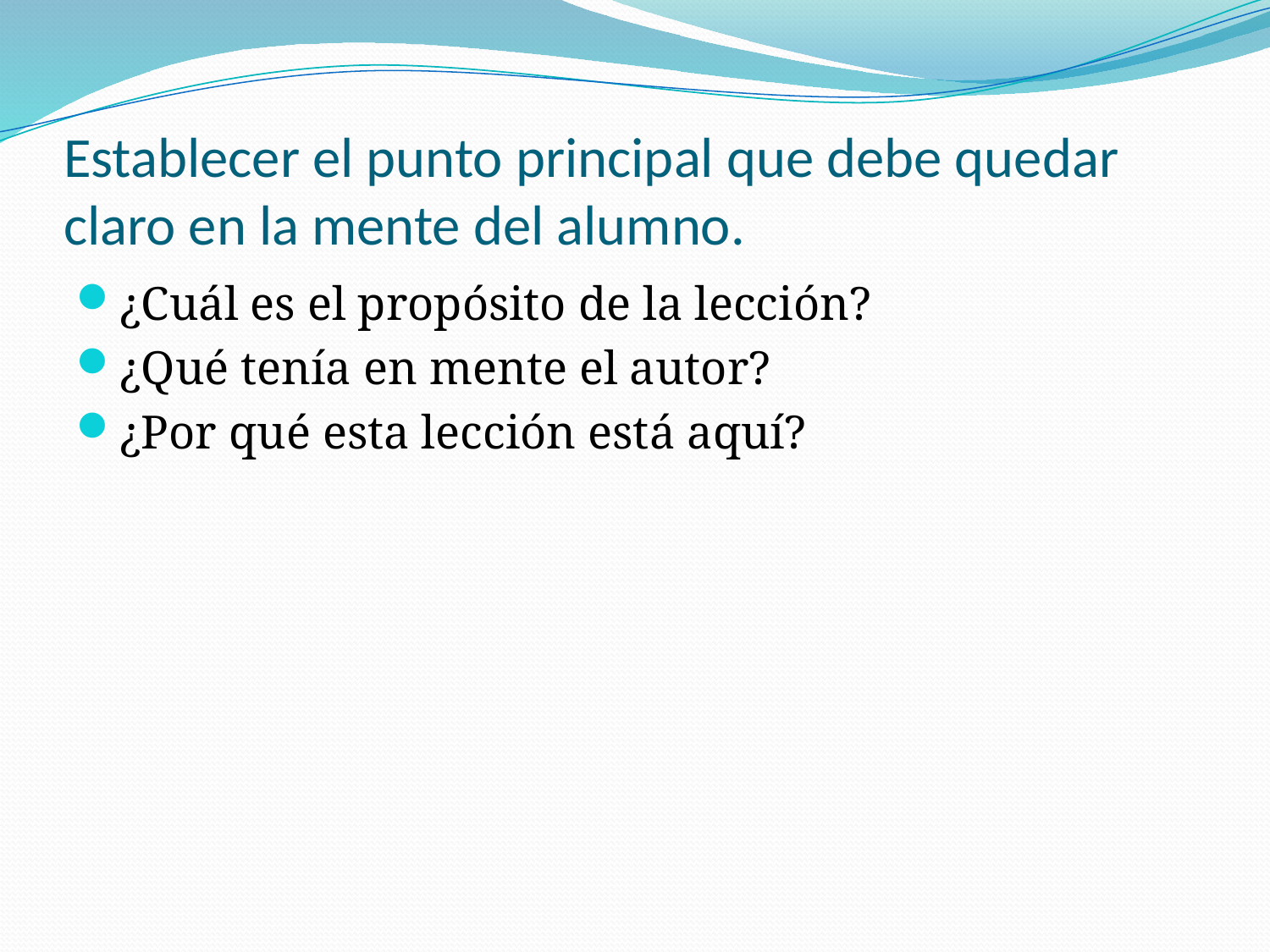

# Establecer el punto principal que debe quedar claro en la mente del alumno.
¿Cuál es el propósito de la lección?
¿Qué tenía en mente el autor?
¿Por qué esta lección está aquí?